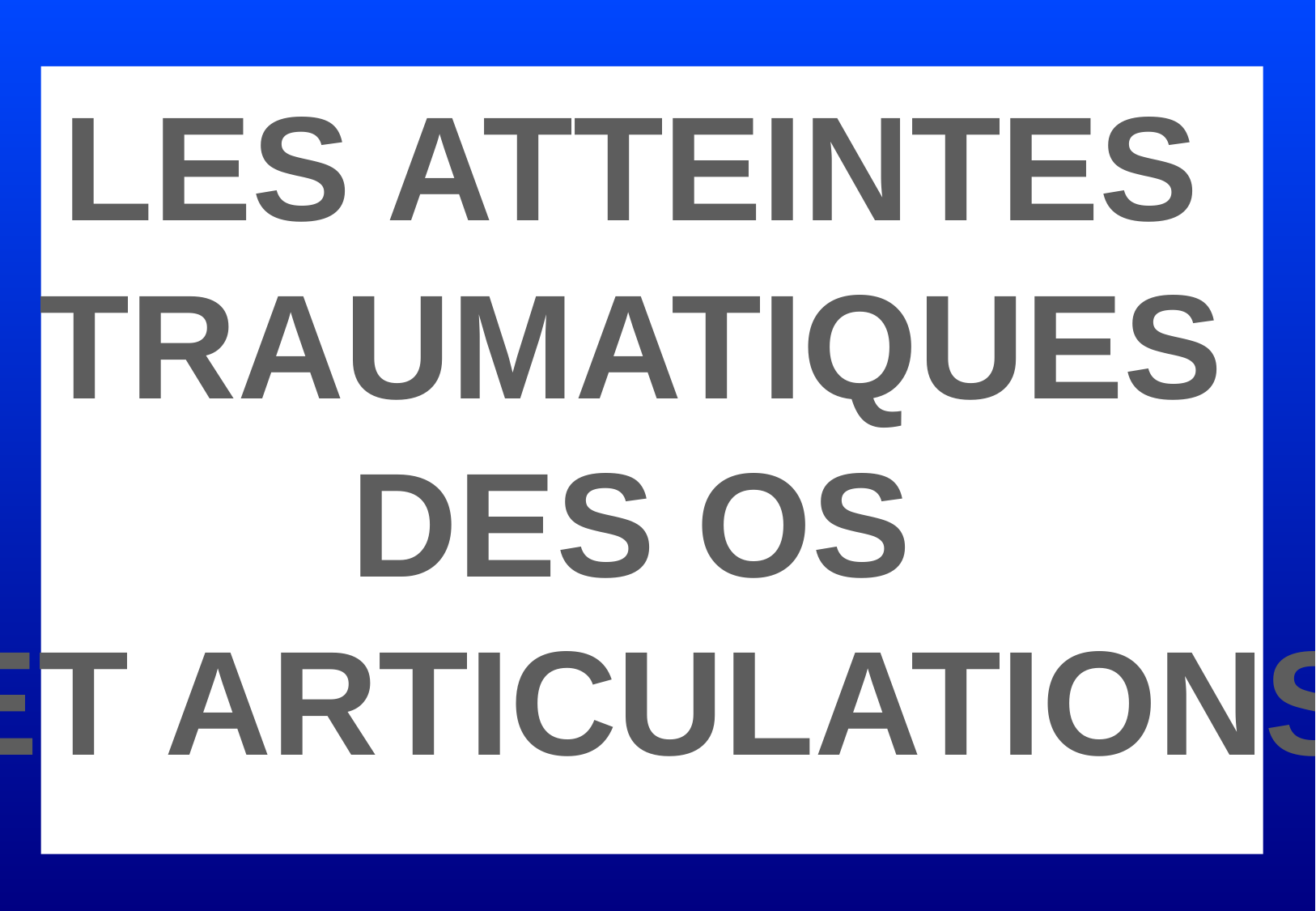

LES ATTEINTES
TRAUMATIQUES
DES OS
ET ARTICULATIONS